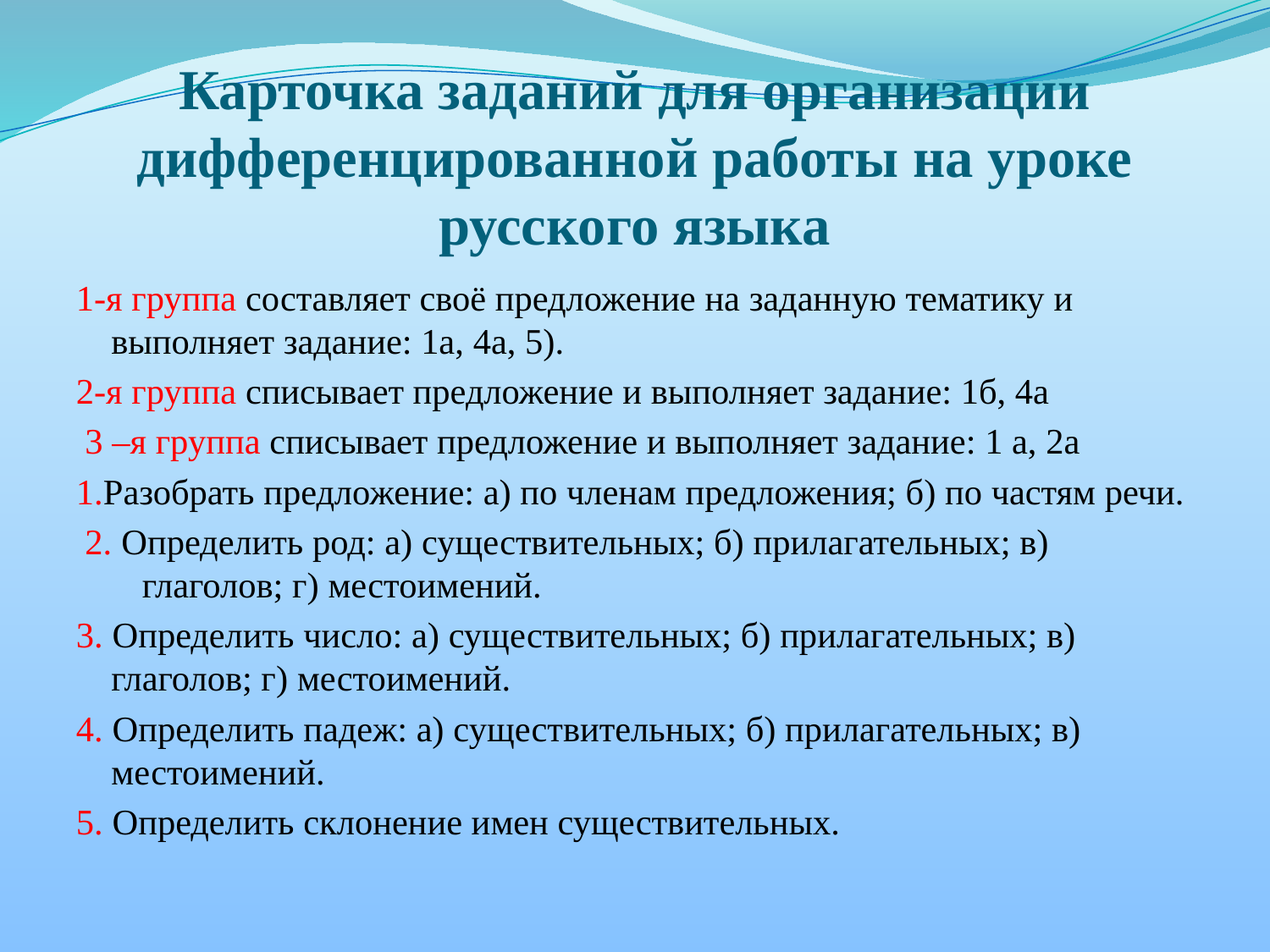

# Карточка заданий для организации дифференцированной работы на уроке русского языка
1-я группа составляет своё предложение на заданную тематику и выполняет задание: 1а, 4а, 5).
2-я группа списывает предложение и выполняет задание: 1б, 4а
 3 –я группа списывает предложение и выполняет задание: 1 а, 2а
1.Разобрать предложение: а) по членам предложения; б) по частям речи.
 2. Определить род: а) существительных; б) прилагательных; в) глаголов; г) местоимений.
3. Определить число: а) существительных; б) прилагательных; в) глаголов; г) местоимений.
4. Определить падеж: а) существительных; б) прилагательных; в) местоимений.
5. Определить склонение имен существительных.